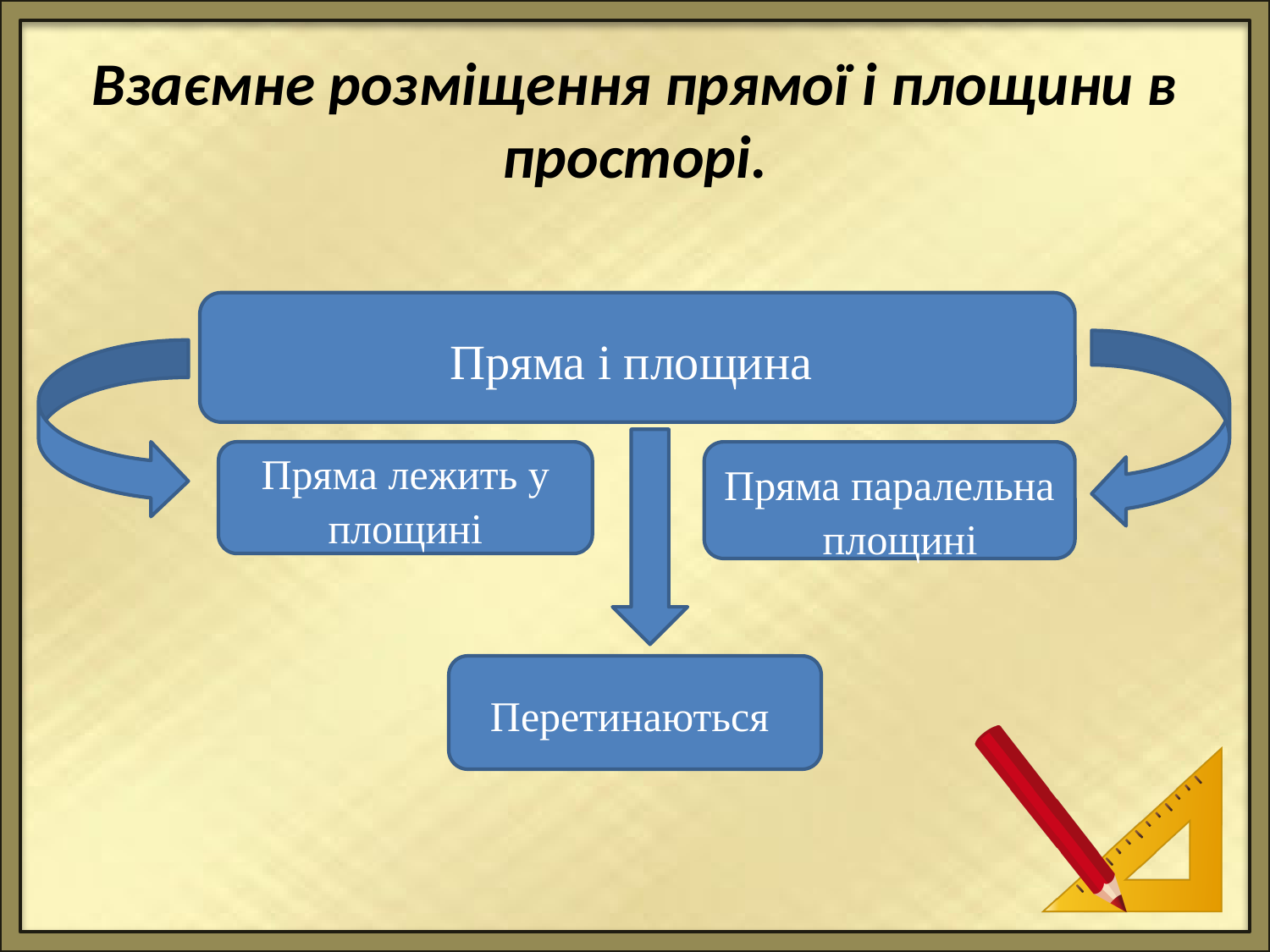

# Взаємне розміщення прямої і площини в просторі.
Пряма і площина

Пряма лежить у площині

Пряма паралельна   площині

Перетинаються